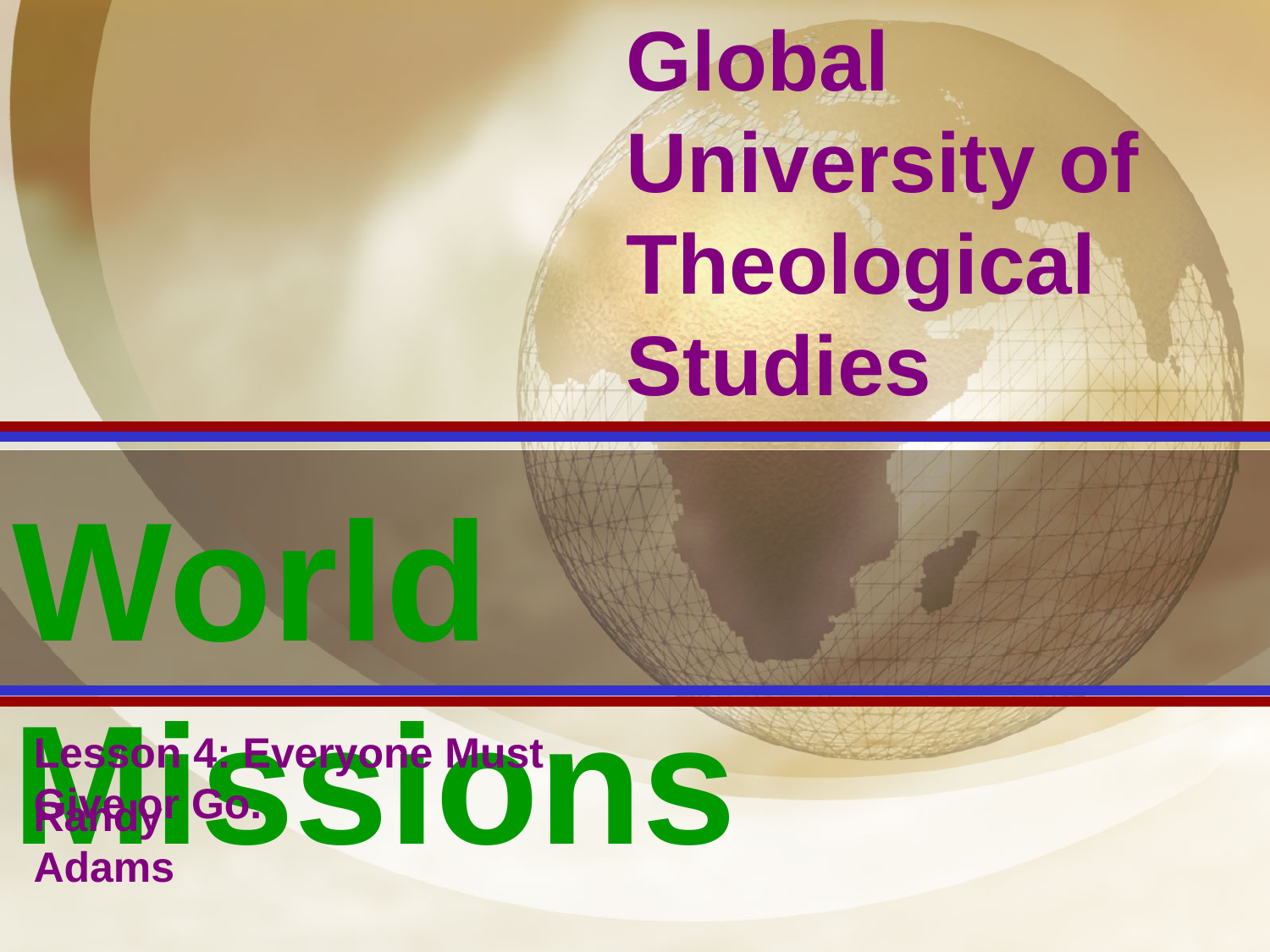

Global University of Theological Studies
World Missions
Lesson 4: Everyone Must Give or Go.
Randy Adams